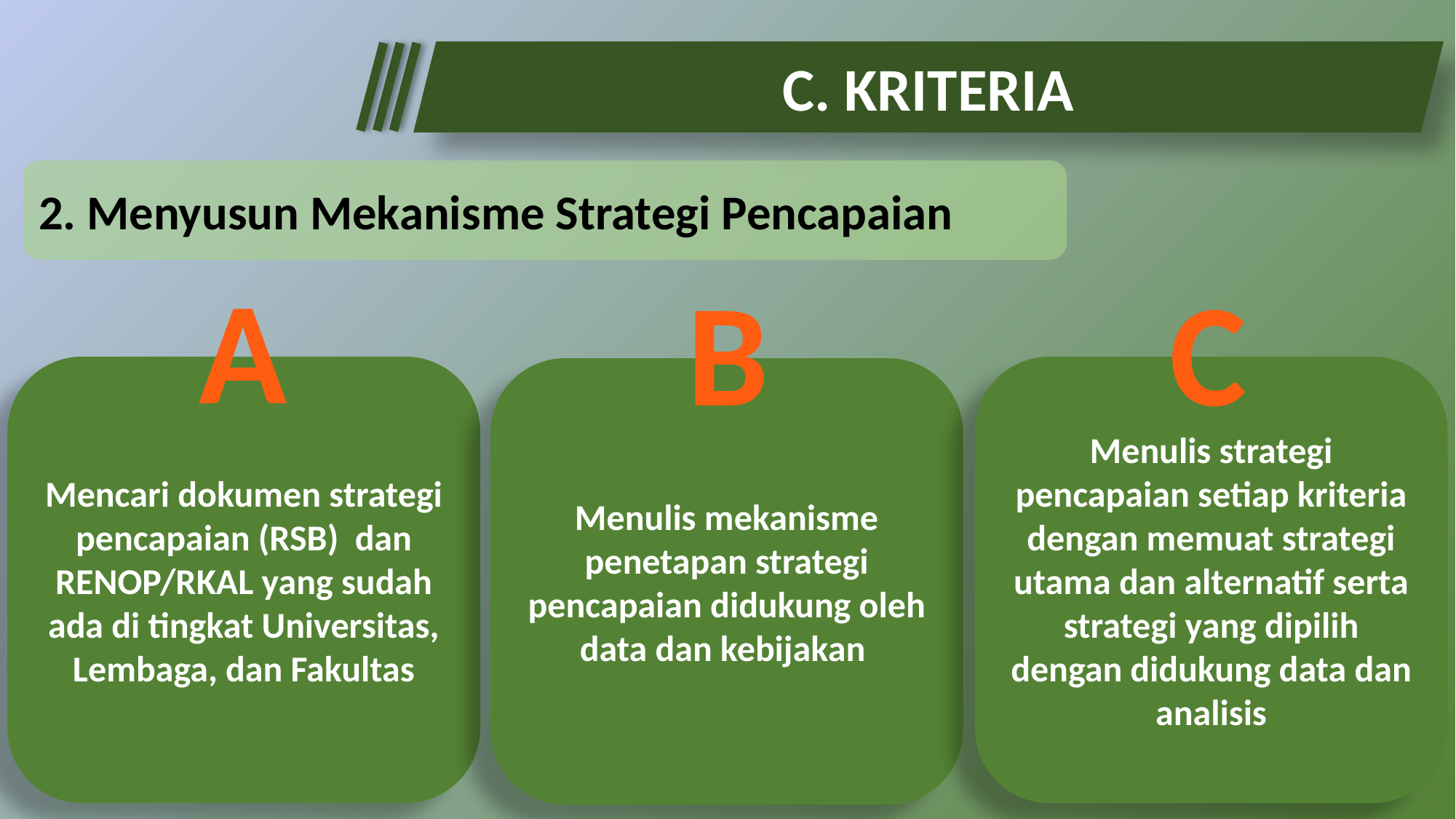

C. KRITERIA
2. Menyusun Mekanisme Strategi Pencapaian
A
B
C
Menulis strategi pencapaian setiap kriteria dengan memuat strategi utama dan alternatif serta strategi yang dipilih dengan didukung data dan analisis
Mencari dokumen strategi pencapaian (RSB)  dan RENOP/RKAL yang sudah ada di tingkat Universitas, Lembaga, dan Fakultas
Menulis mekanisme penetapan strategi pencapaian didukung oleh data dan kebijakan